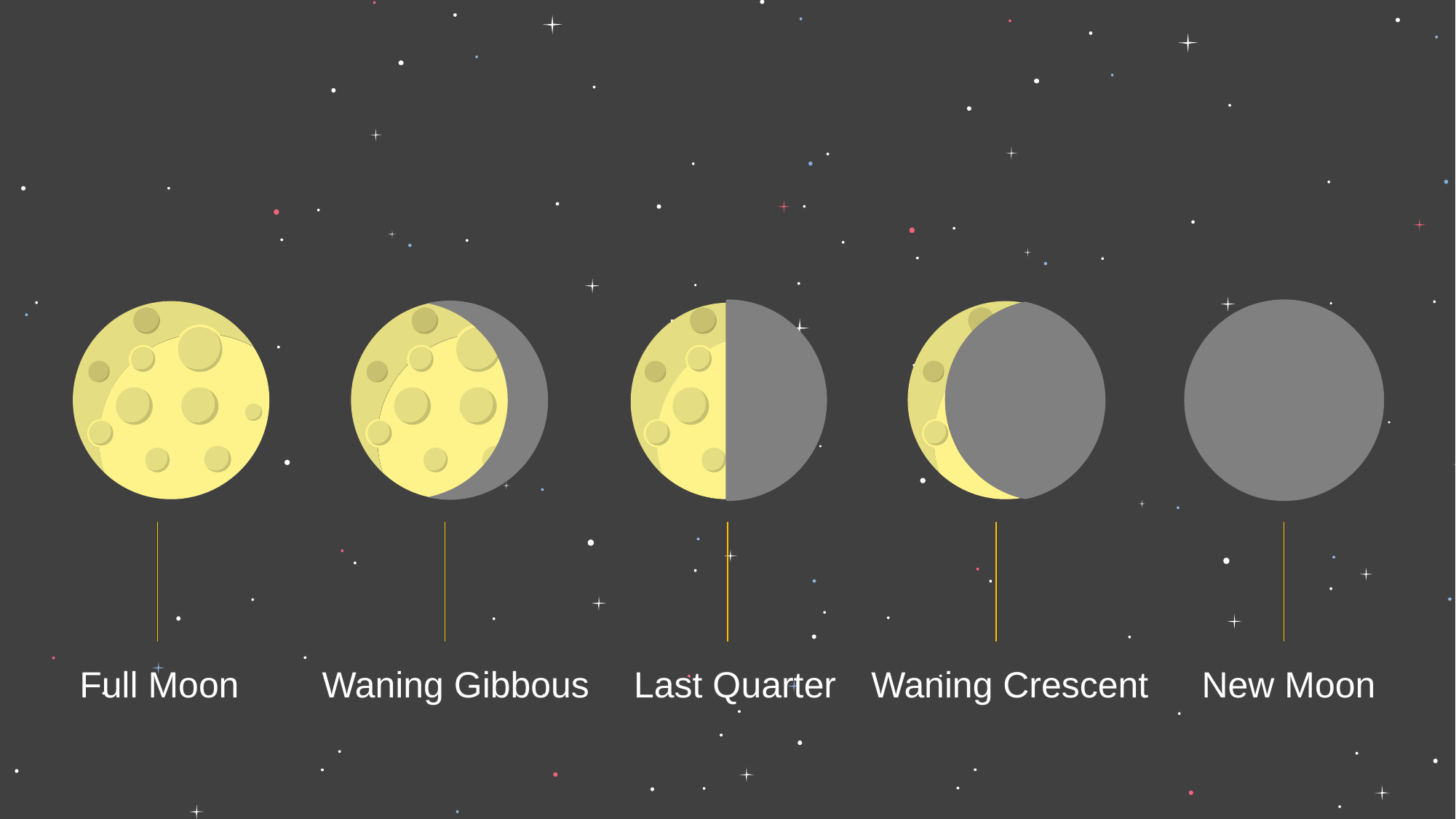

Full Moon
Waning Gibbous
Last Quarter
Waning Crescent
New Moon